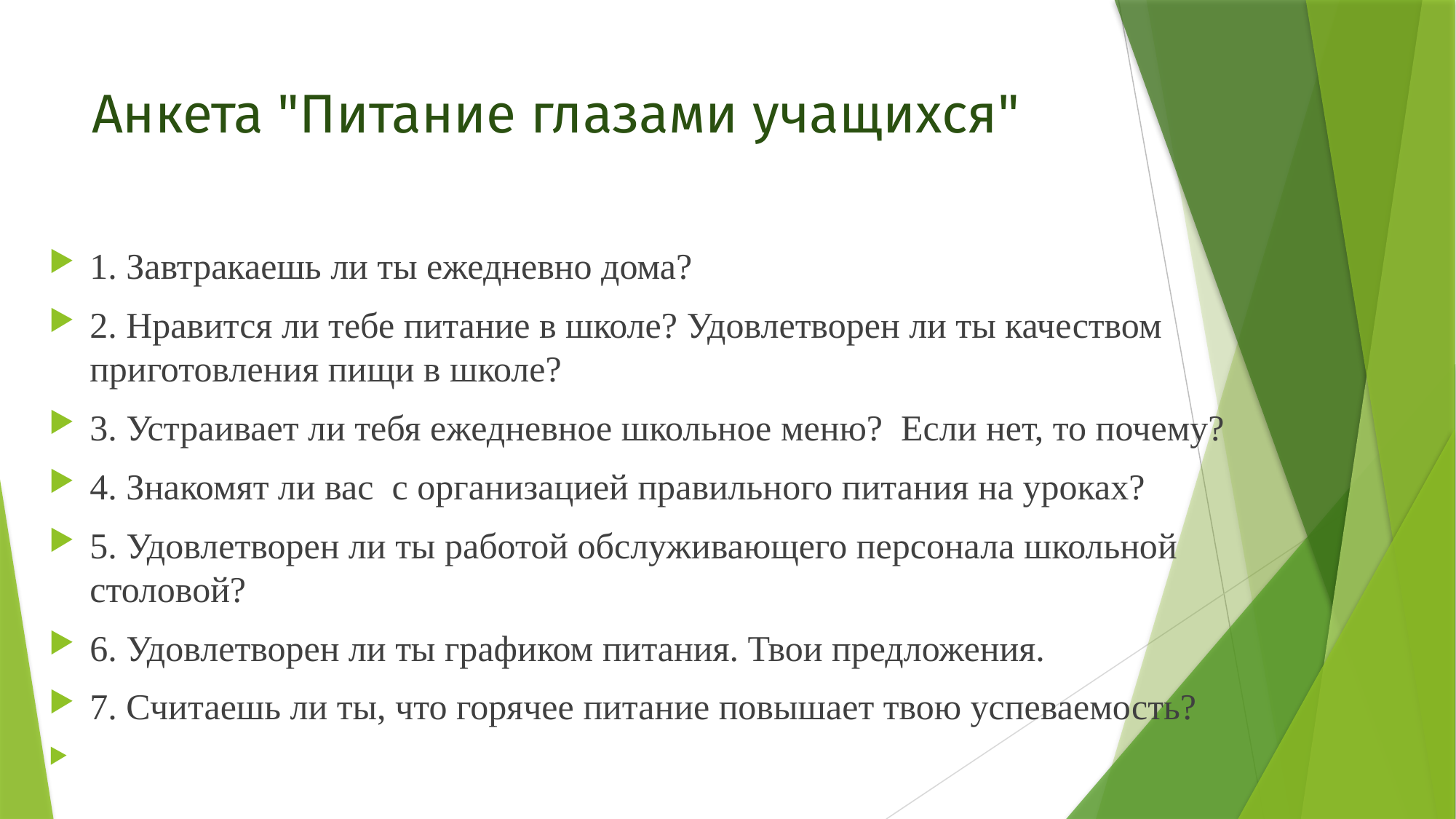

# Анкета "Питание глазами учащихся"

1. Завтракаешь ли ты ежедневно дома?
2. Нравится ли тебе питание в школе? Удовлетворен ли ты качеством приготовления пищи в школе?
3. Устраивает ли тебя ежедневное школьное меню?  Если нет, то почему?
4. Знакомят ли вас  с организацией правильного питания на уроках?
5. Удовлетворен ли ты работой обслуживающего персонала школьной столовой?
6. Удовлетворен ли ты графиком питания. Твои предложения.
7. Считаешь ли ты, что горячее питание повышает твою успеваемость?